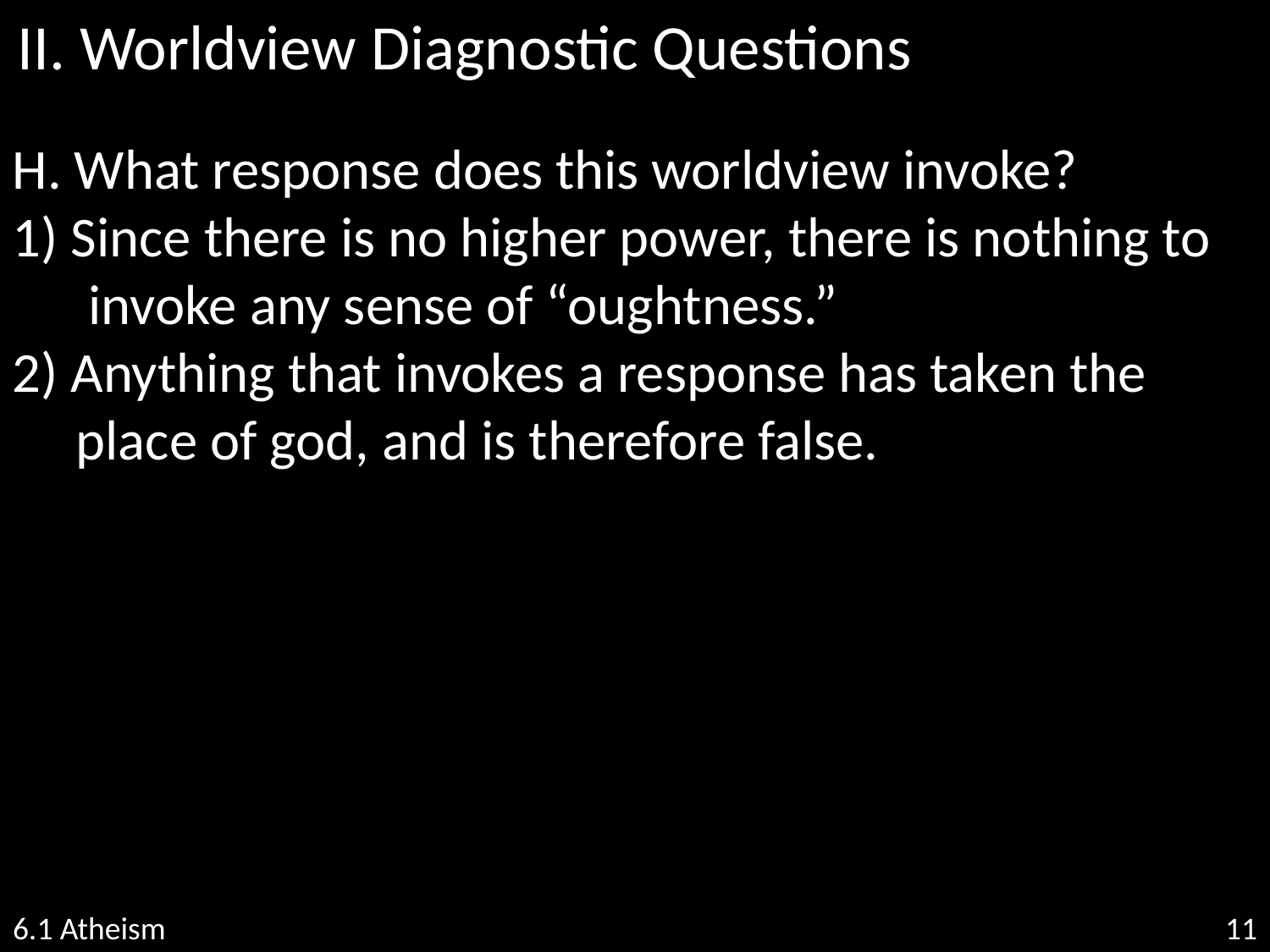

II. Worldview Diagnostic Questions
H. What response does this worldview invoke?
1) Since there is no higher power, there is nothing to
      invoke any sense of “oughtness.”
2) Anything that invokes a response has taken the
     place of god, and is therefore false.

6.1 Atheism
11